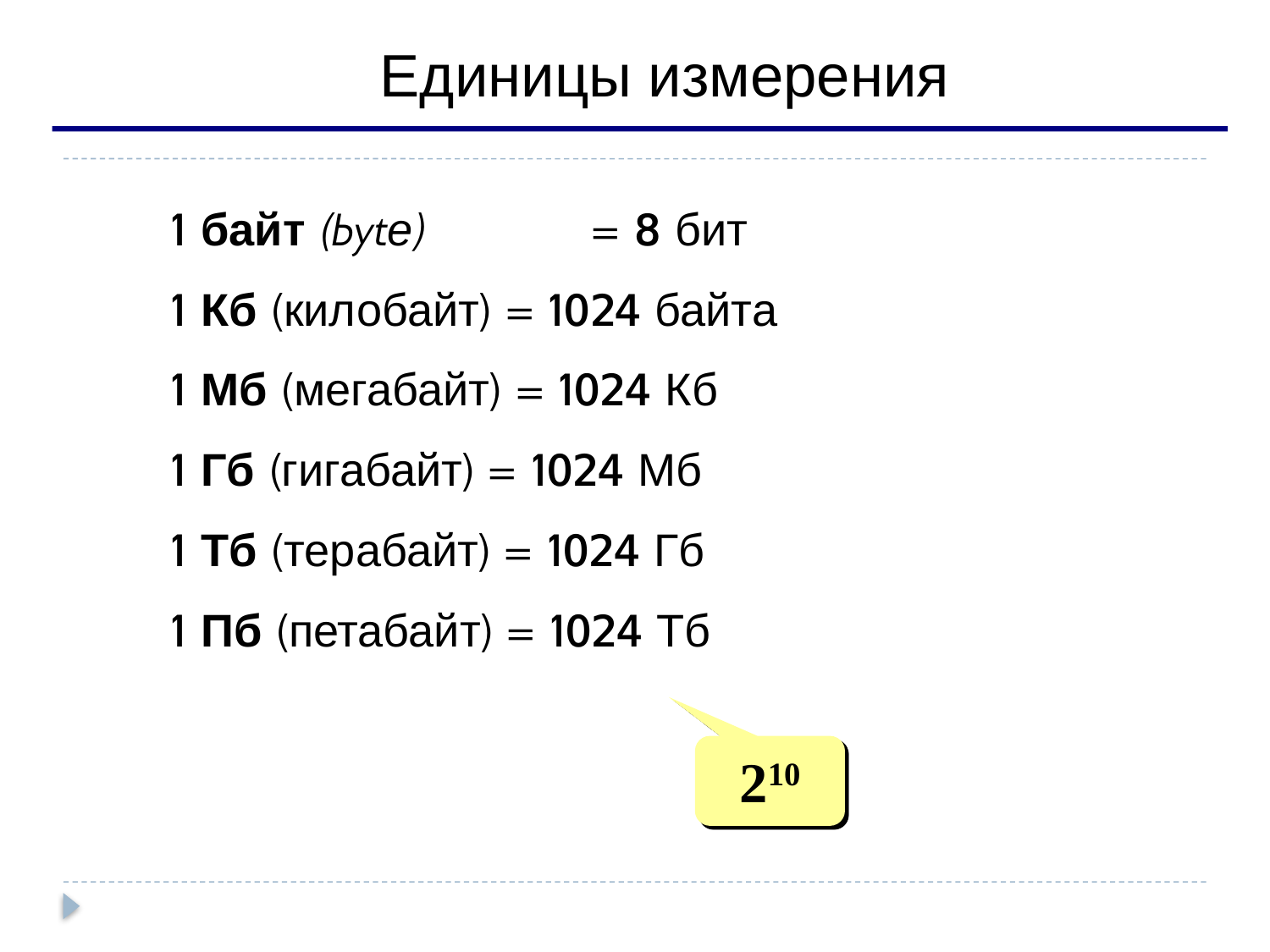

# Единицы измерения

1 байт (bytе)     	= 8 бит
1 Кб (килобайт) = 1024 байта
1 Мб (мегабайт) = 1024 Кб
1 Гб (гигабайт) = 1024 Мб
1 Тб (терабайт) = 1024 Гб
1 Пб (петабайт) = 1024 Тб
210